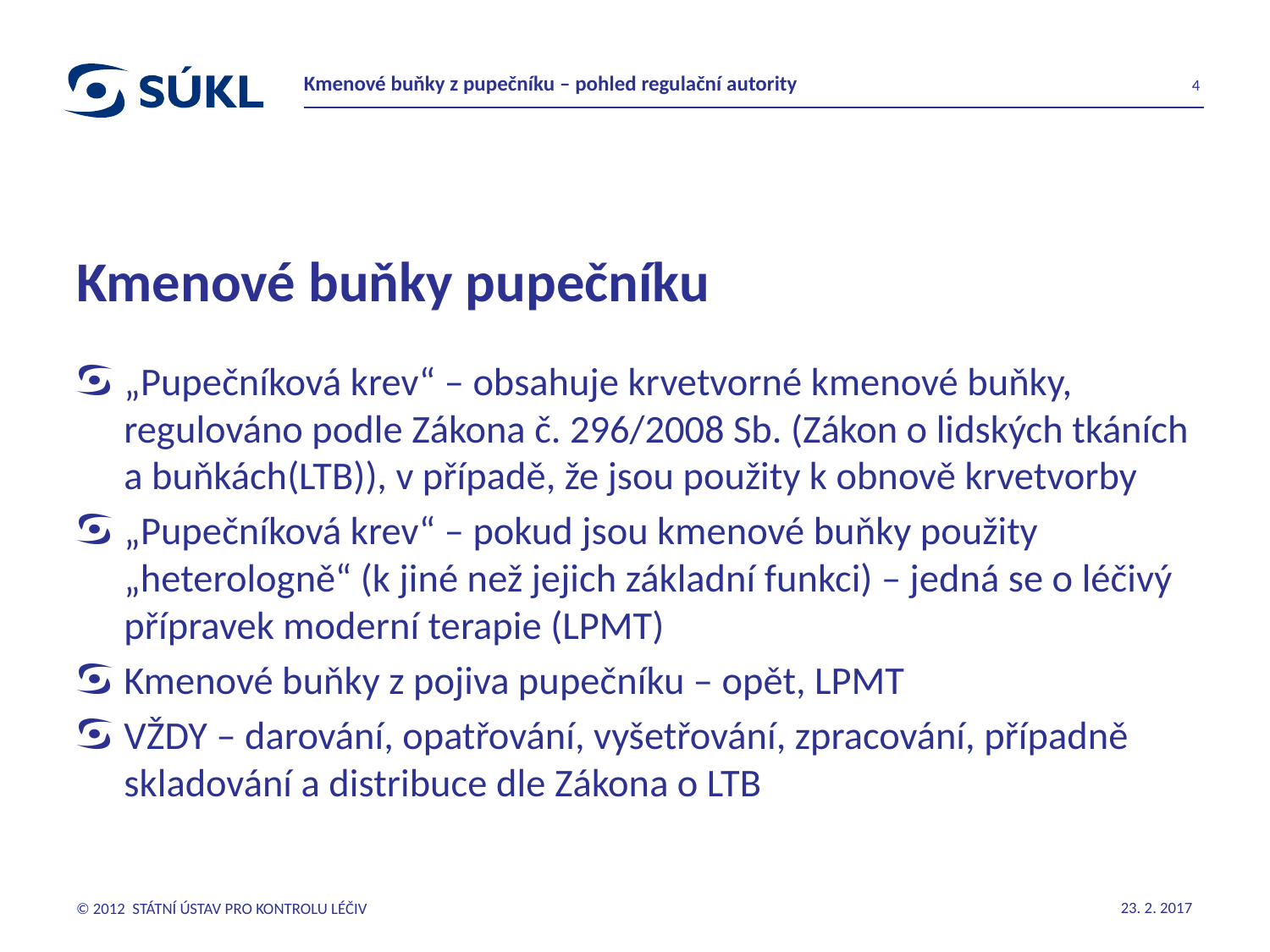

Kmenové buňky z pupečníku – pohled regulační autority

4
# Kmenové buňky pupečníku
„Pupečníková krev“ – obsahuje krvetvorné kmenové buňky, regulováno podle Zákona č. 296/2008 Sb. (Zákon o lidských tkáních a buňkách(LTB)), v případě, že jsou použity k obnově krvetvorby
„Pupečníková krev“ – pokud jsou kmenové buňky použity „heterologně“ (k jiné než jejich základní funkci) – jedná se o léčivý přípravek moderní terapie (LPMT)
Kmenové buňky z pojiva pupečníku – opět, LPMT
VŽDY – darování, opatřování, vyšetřování, zpracování, případně skladování a distribuce dle Zákona o LTB

© 2012  STÁTNÍ ÚSTAV PRO KONTROLU LÉČIV
23. 2. 2017